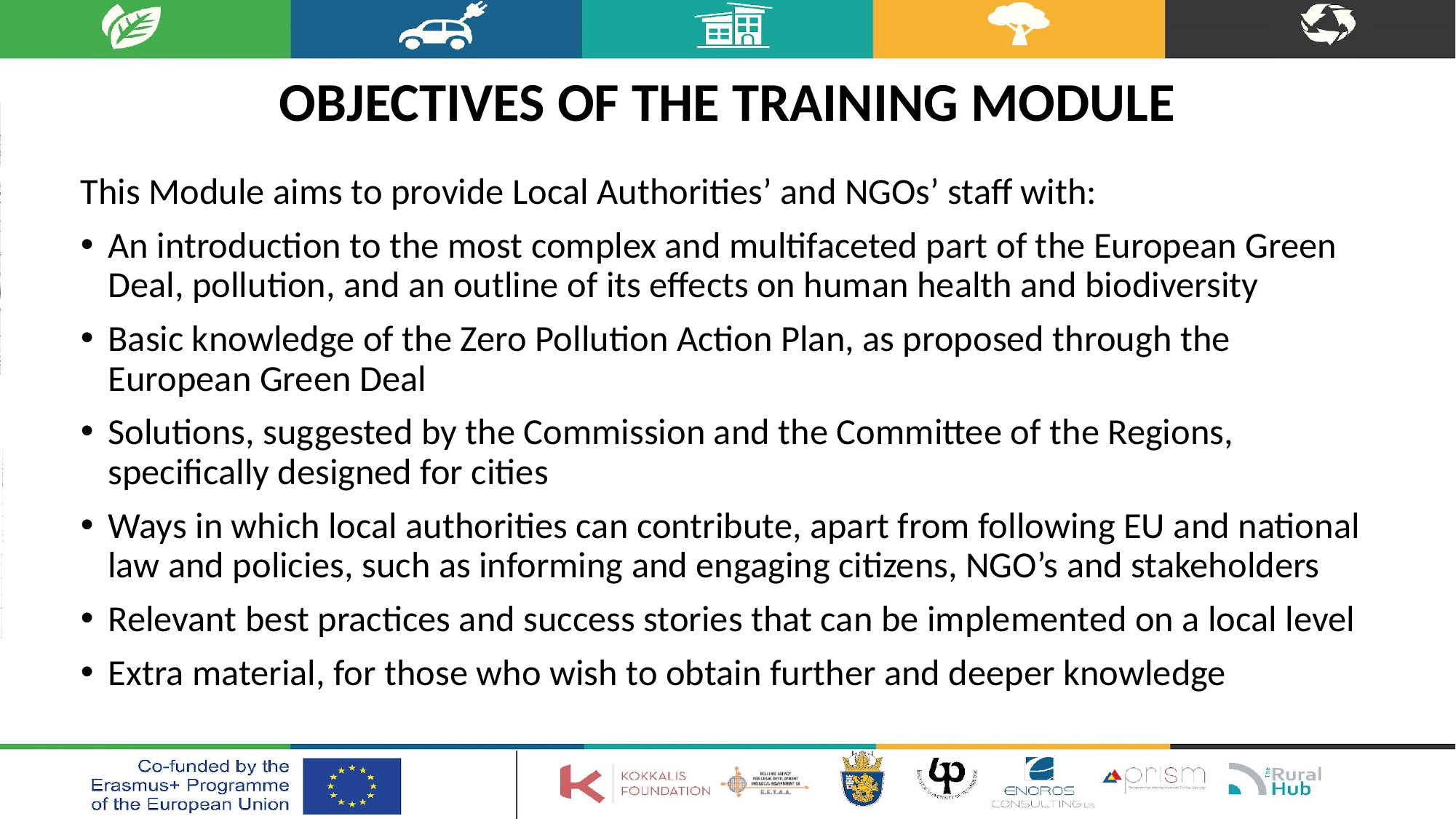

# Objectives of the training module
This Module aims to provide Local Authorities’ and NGOs’ staff with:
An introduction to the most complex and multifaceted part of the European Green Deal, pollution, and an outline of its effects on human health and biodiversity
Basic knowledge of the Zero Pollution Action Plan, as proposed through the European Green Deal
Solutions, suggested by the Commission and the Committee of the Regions, specifically designed for cities
Ways in which local authorities can contribute, apart from following EU and national law and policies, such as informing and engaging citizens, NGO’s and stakeholders
Relevant best practices and success stories that can be implemented on a local level
Extra material, for those who wish to obtain further and deeper knowledge